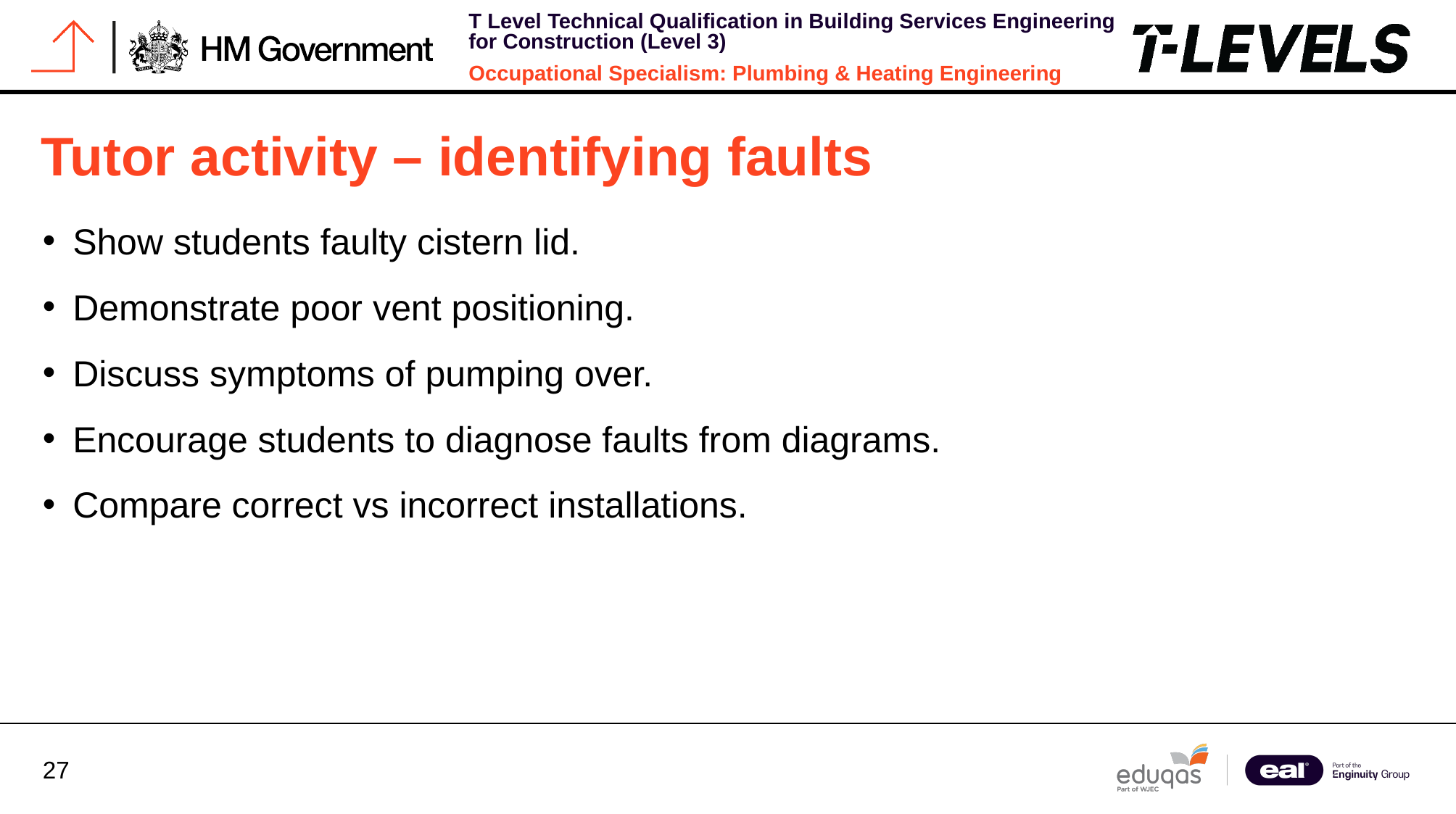

# Tutor activity – identifying faults
Show students faulty cistern lid.
Demonstrate poor vent positioning.
Discuss symptoms of pumping over.
Encourage students to diagnose faults from diagrams.
Compare correct vs incorrect installations.